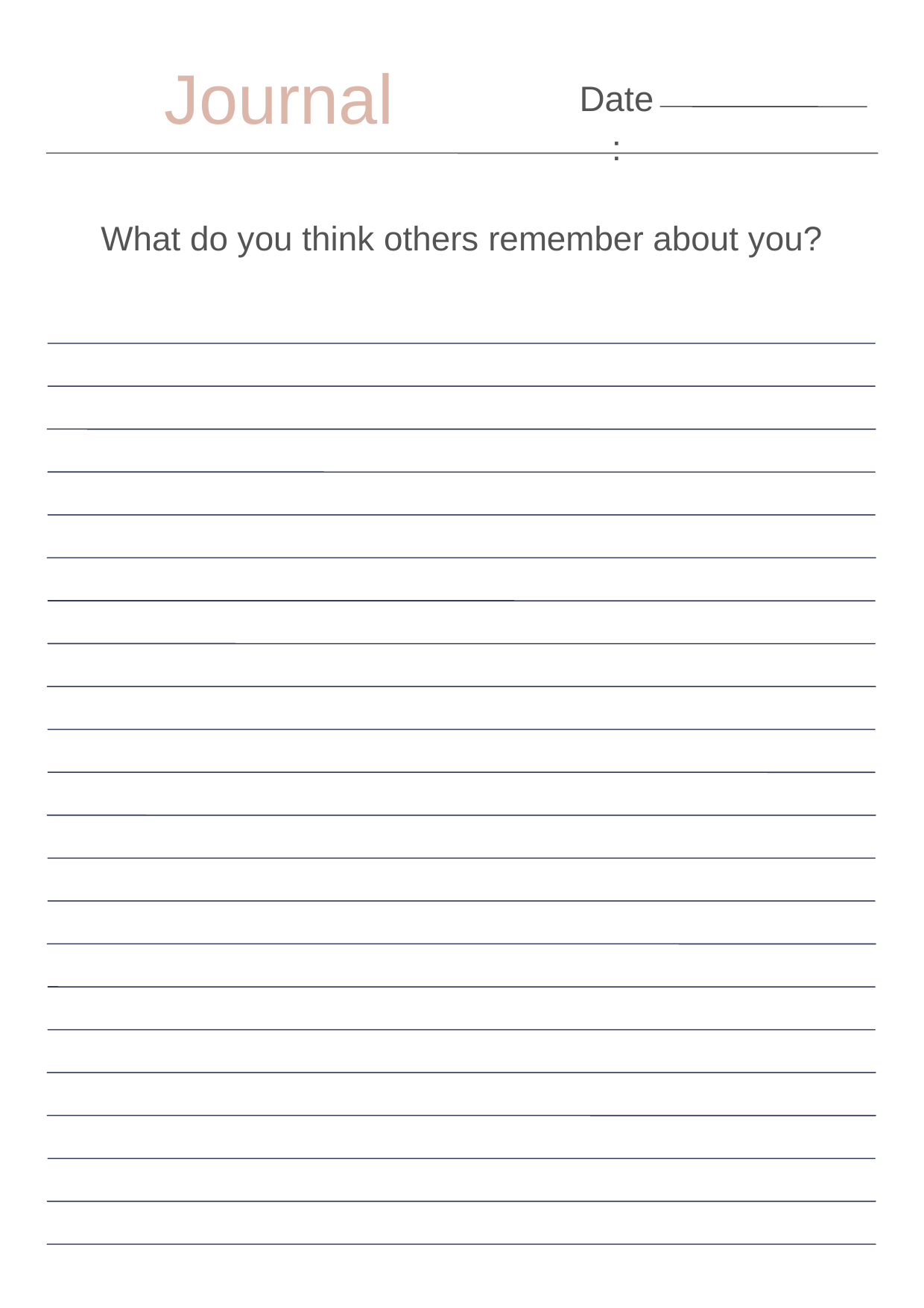

Journal
Date:

What do you think others remember about you?